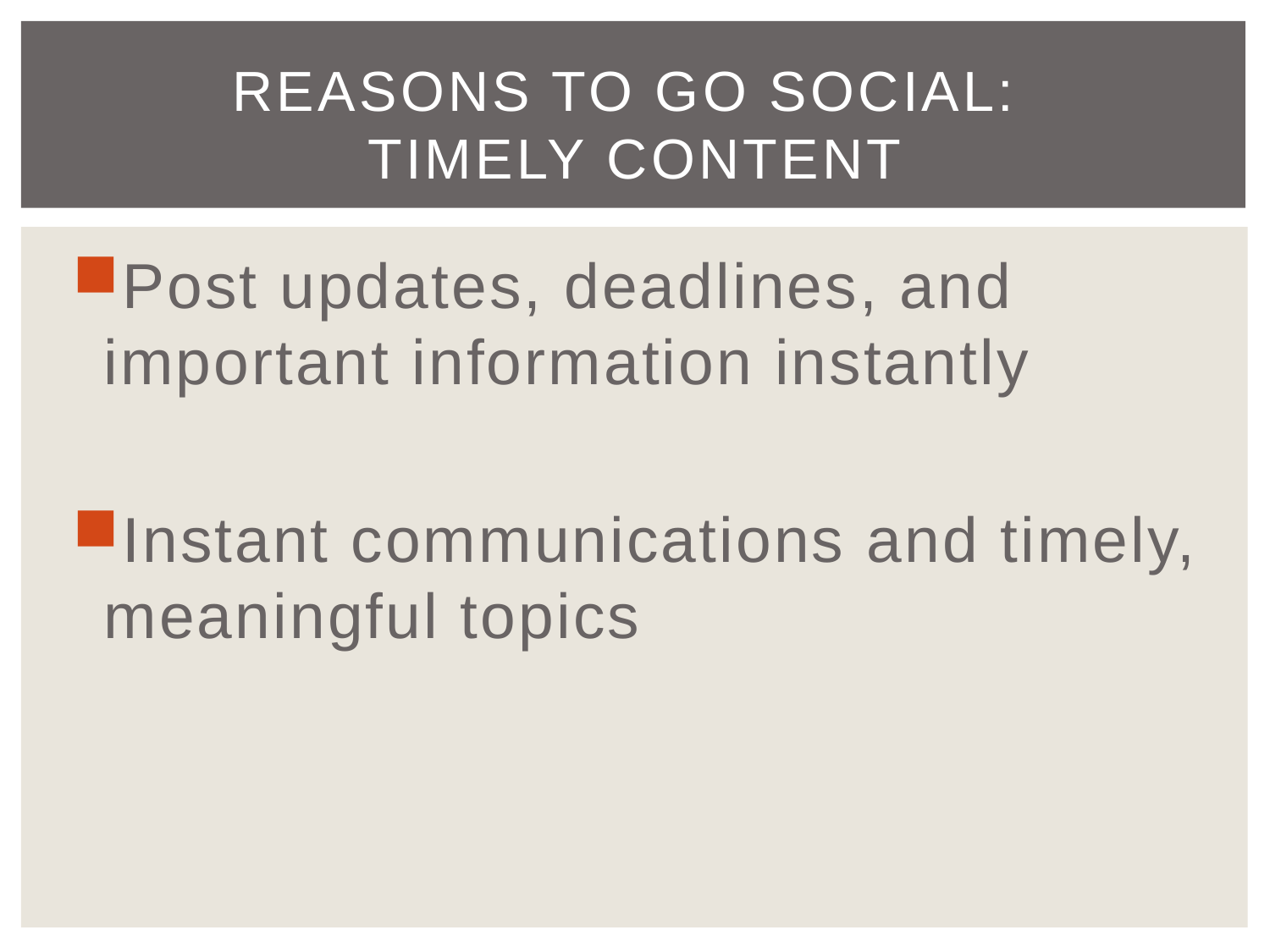

# Reasons to go social: timely content
Post updates, deadlines, and important information instantly

Instant communications and timely, meaningful topics